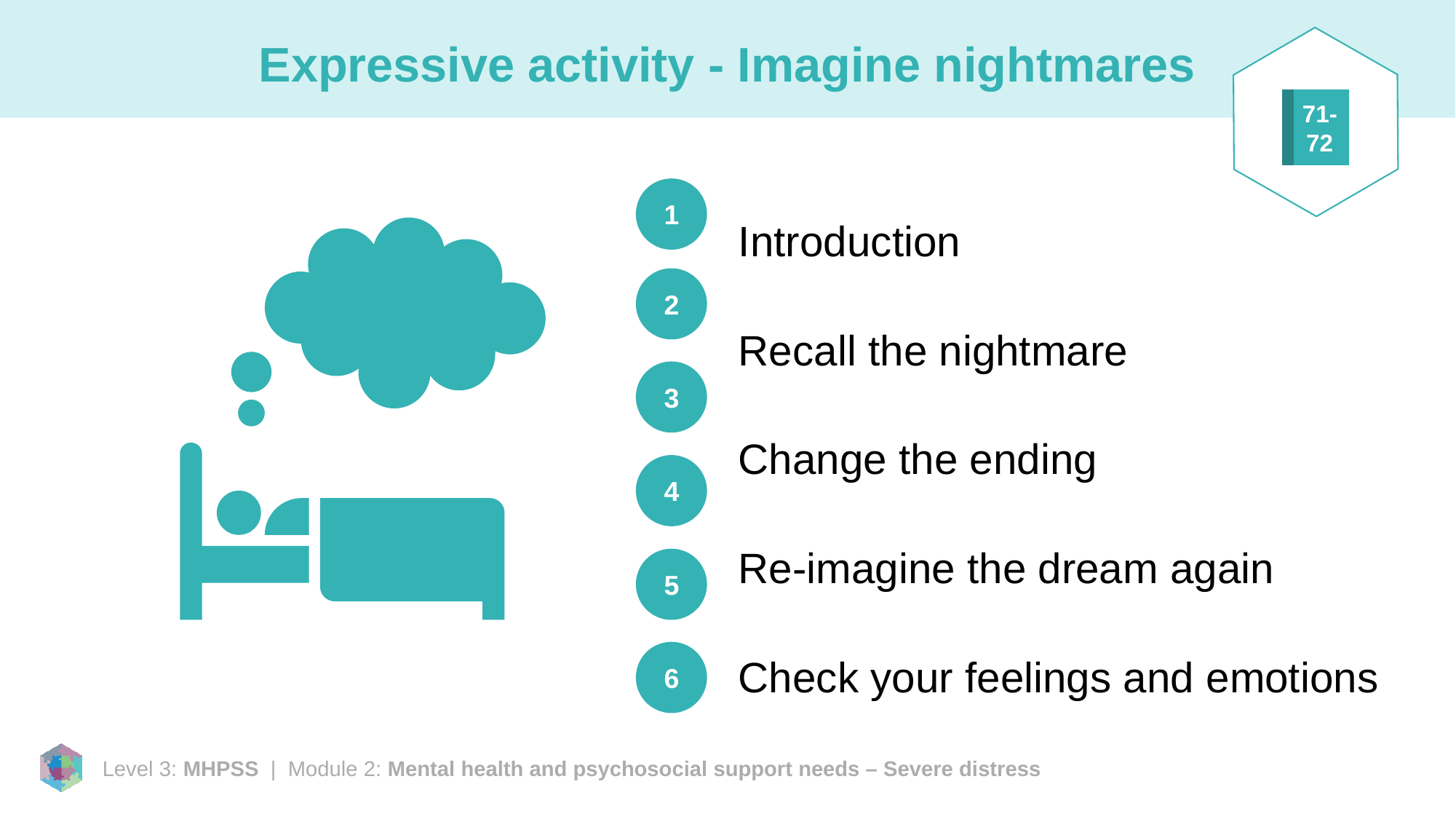

# Expressive activity - Imagine nightmares

71-72

Introduction
Recall the nightmare
Change the ending
Re-imagine the dream again
Check your feelings and emotions
1

2

3

4
5
6